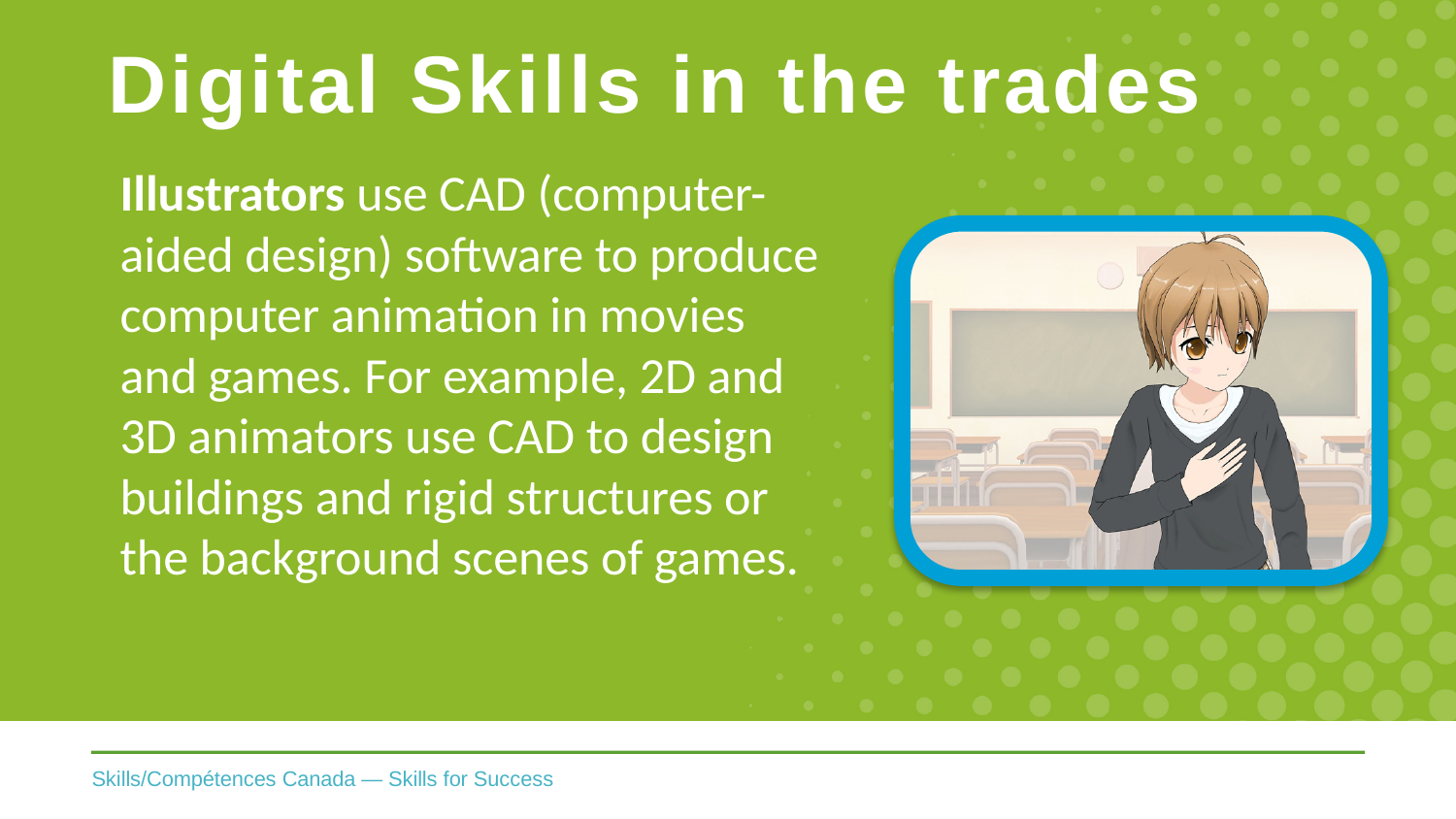

# Digital Skills in the trades
Illustrators use CAD (computer-aided design) software to produce computer animation in movies and games. For example, 2D and 3D animators use CAD to design buildings and rigid structures or the background scenes of games.